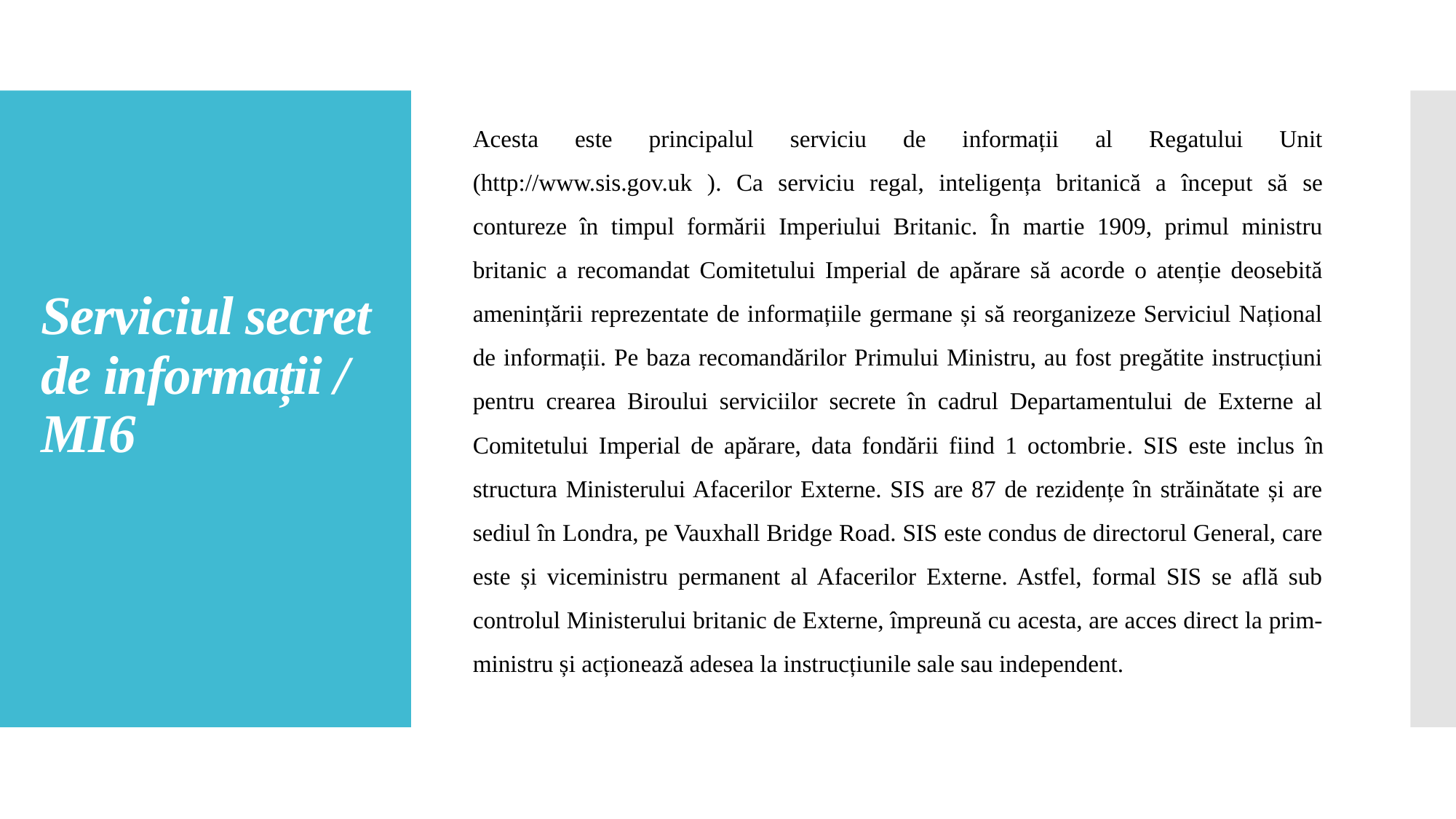

Acesta este principalul serviciu de informații al Regatului Unit (http://www.sis.gov.uk ). Ca serviciu regal, inteligența britanică a început să se contureze în timpul formării Imperiului Britanic. În martie 1909, primul ministru britanic a recomandat Comitetului Imperial de apărare să acorde o atenție deosebită amenințării reprezentate de informațiile germane și să reorganizeze Serviciul Național de informații. Pe baza recomandărilor Primului Ministru, au fost pregătite instrucțiuni pentru crearea Biroului serviciilor secrete în cadrul Departamentului de Externe al Comitetului Imperial de apărare, data fondării fiind 1 octombrie. SIS este inclus în structura Ministerului Afacerilor Externe. SIS are 87 de rezidențe în străinătate și are sediul în Londra, pe Vauxhall Bridge Road. SIS este condus de directorul General, care este și viceministru permanent al Afacerilor Externe. Astfel, formal SIS se află sub controlul Ministerului britanic de Externe, împreună cu acesta, are acces direct la prim-ministru și acționează adesea la instrucțiunile sale sau independent.

# Serviciul secret de informații / MI6